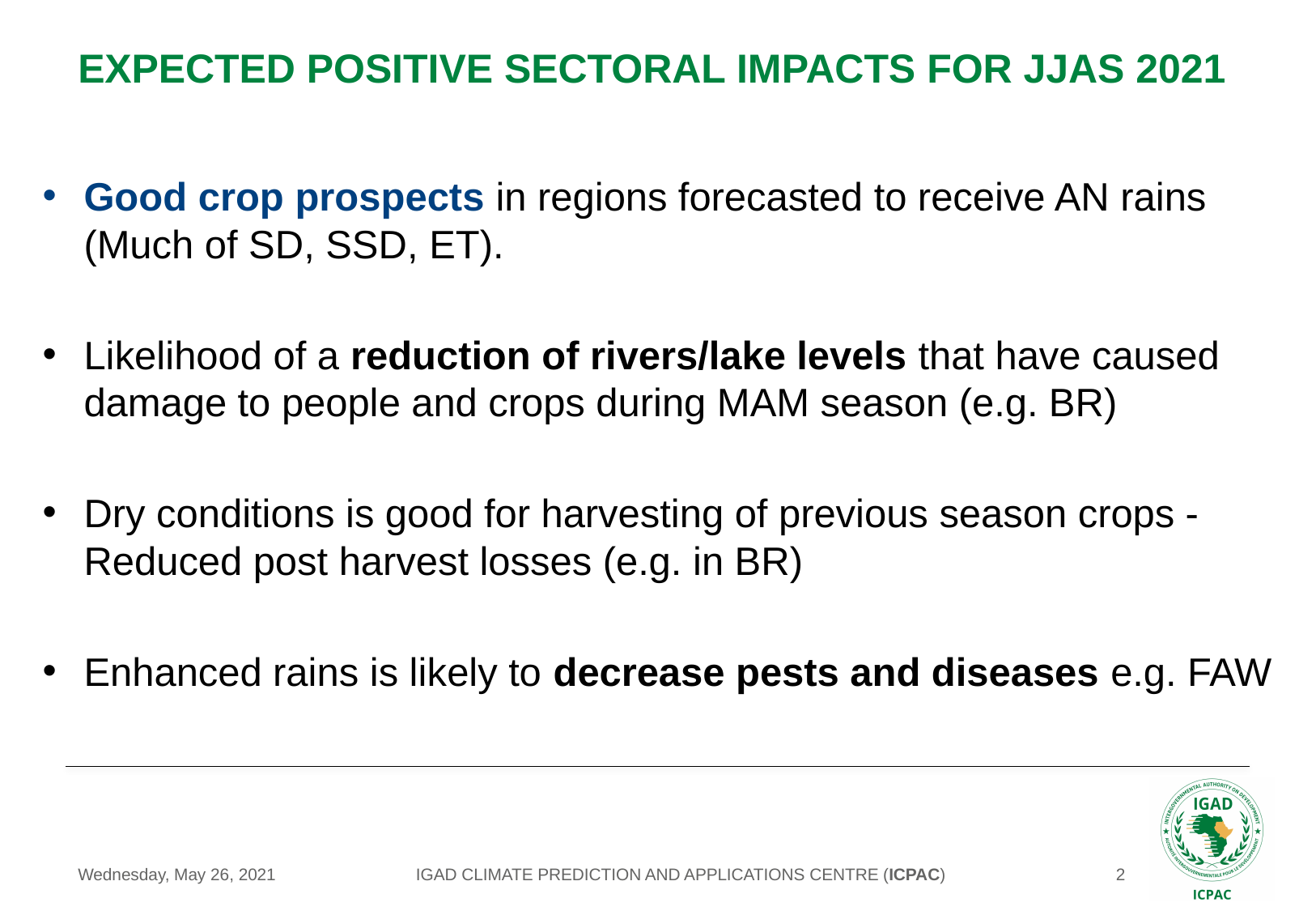

# Expected POSITIVE sectoral IMPACTS FOR JJAS 2021
Good crop prospects in regions forecasted to receive AN rains (Much of SD, SSD, ET).

Likelihood of a reduction of rivers/lake levels that have caused damage to people and crops during MAM season (e.g. BR)

Dry conditions is good for harvesting of previous season crops -Reduced post harvest losses (e.g. in BR)

Enhanced rains is likely to decrease pests and diseases e.g. FAW

IGAD CLIMATE PREDICTION AND APPLICATIONS CENTRE (ICPAC)
Wednesday, May 26, 2021
2